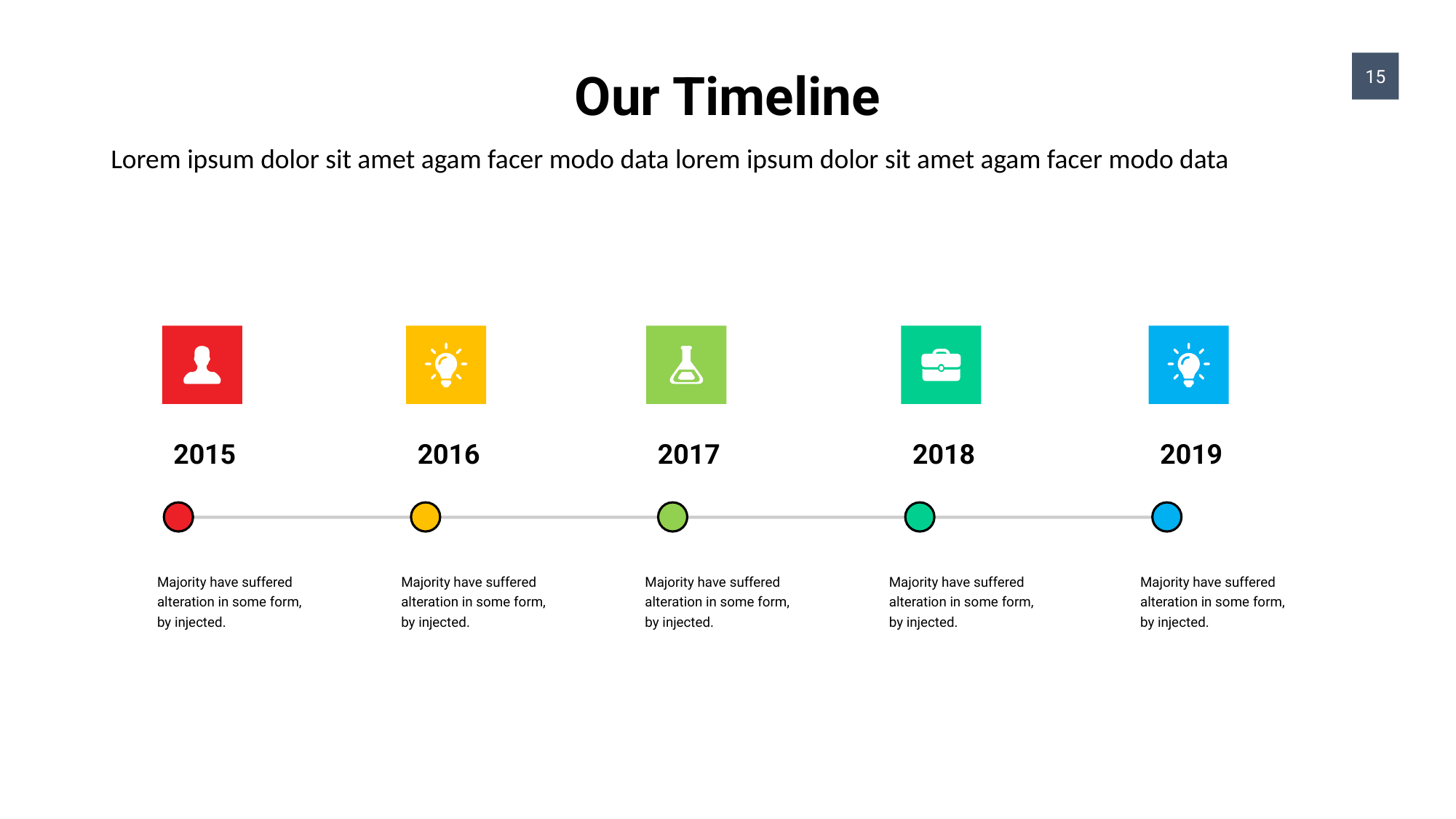

Our Timeline
15
Lorem ipsum dolor sit amet agam facer modo data lorem ipsum dolor sit amet agam facer modo data

2015
2016
2017
2018
2019

Majority have suffered alteration in some form, by injected.
Majority have suffered alteration in some form, by injected.
Majority have suffered alteration in some form, by injected.
Majority have suffered alteration in some form, by injected.
Majority have suffered alteration in some form, by injected.